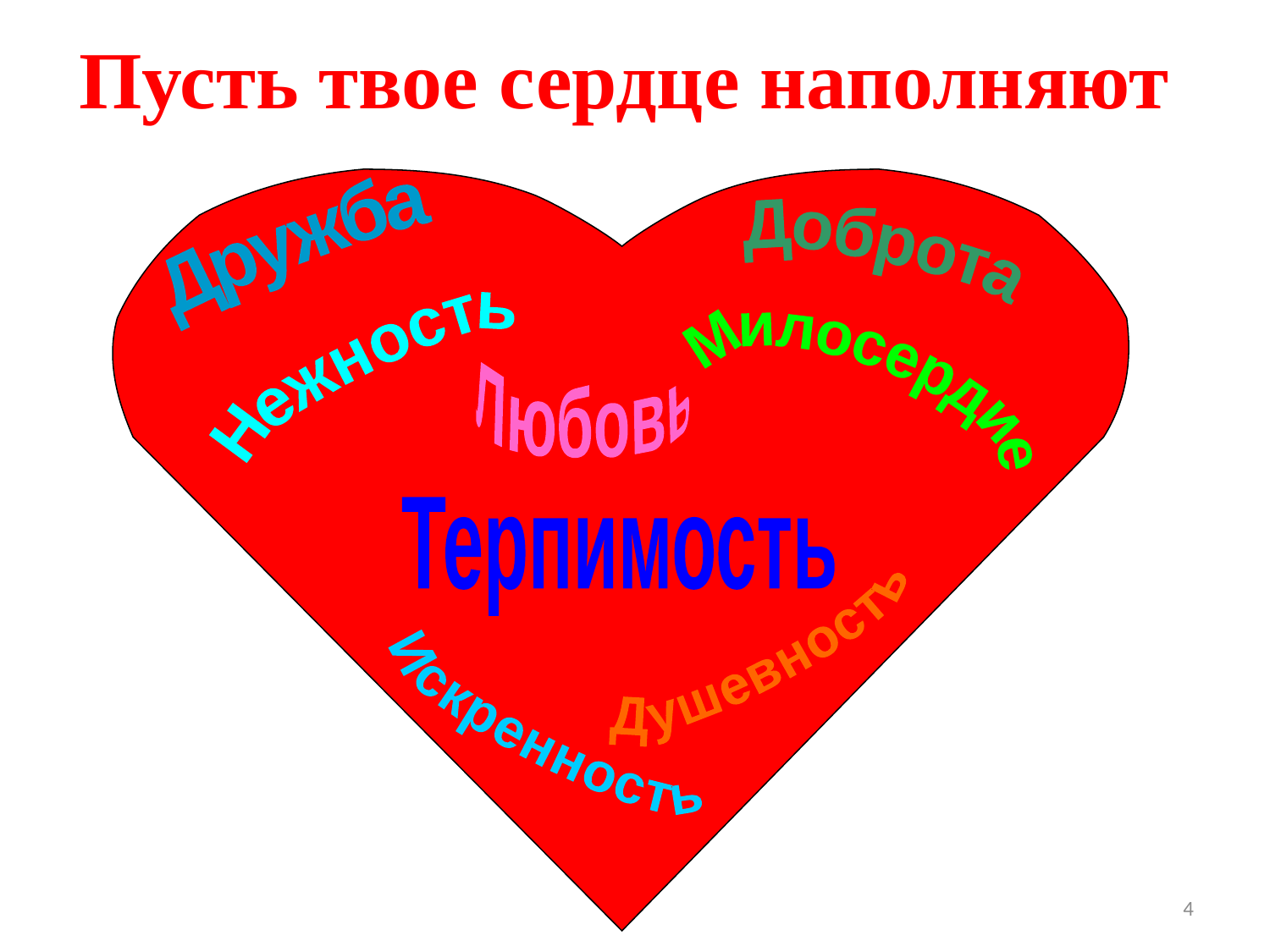

Пусть твое сердце наполняют

Дружба
Доброта
Нежность
Любовь
Милосердие
Терпимость
Душевность
Искренность
4